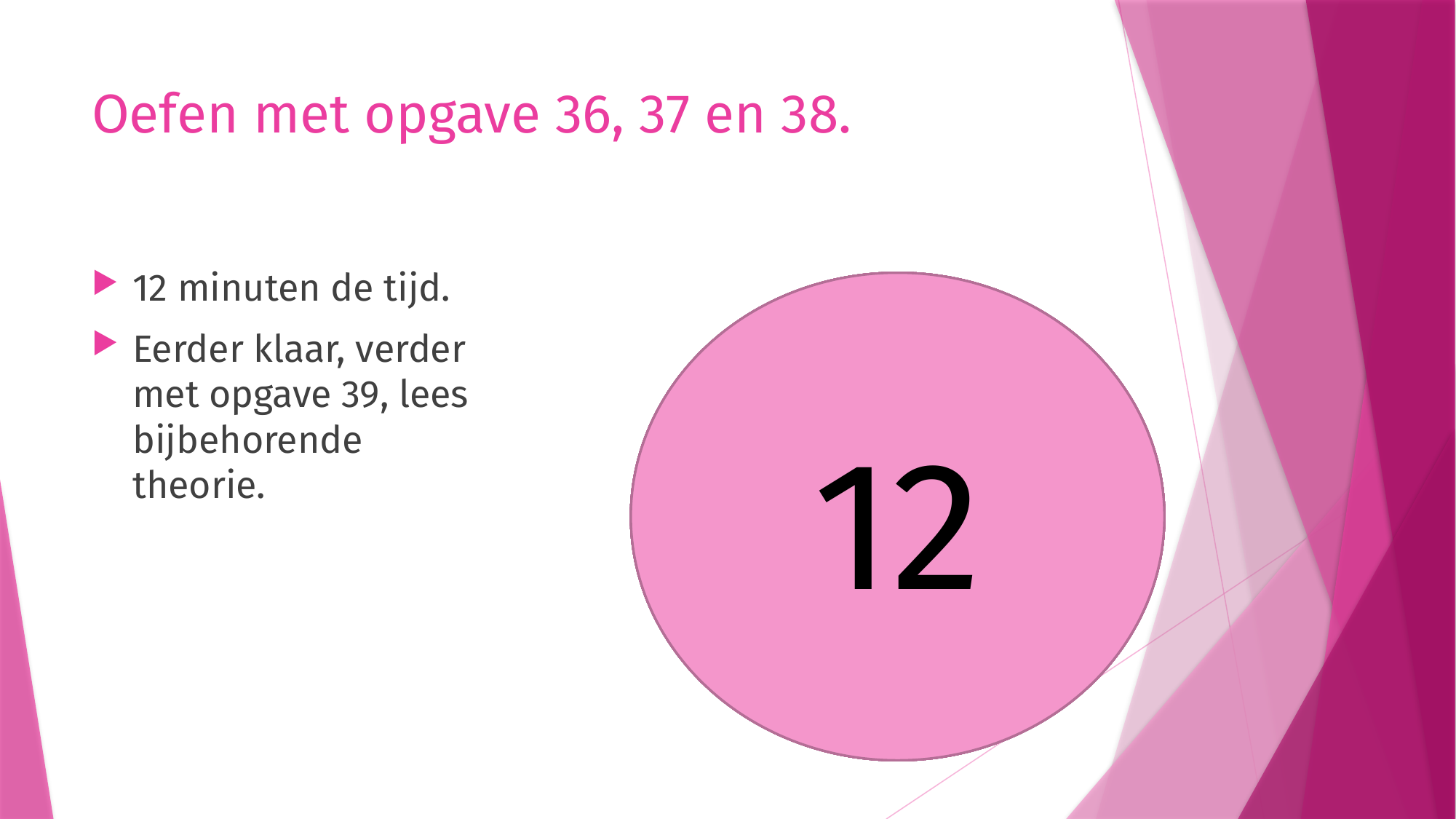

# Oefen met opgave 36, 37 en 38.
12 minuten de tijd.
Eerder klaar, verder met opgave 39, lees bijbehorende theorie.

9
10
11
12
8
5
6
7
4
3
1
2